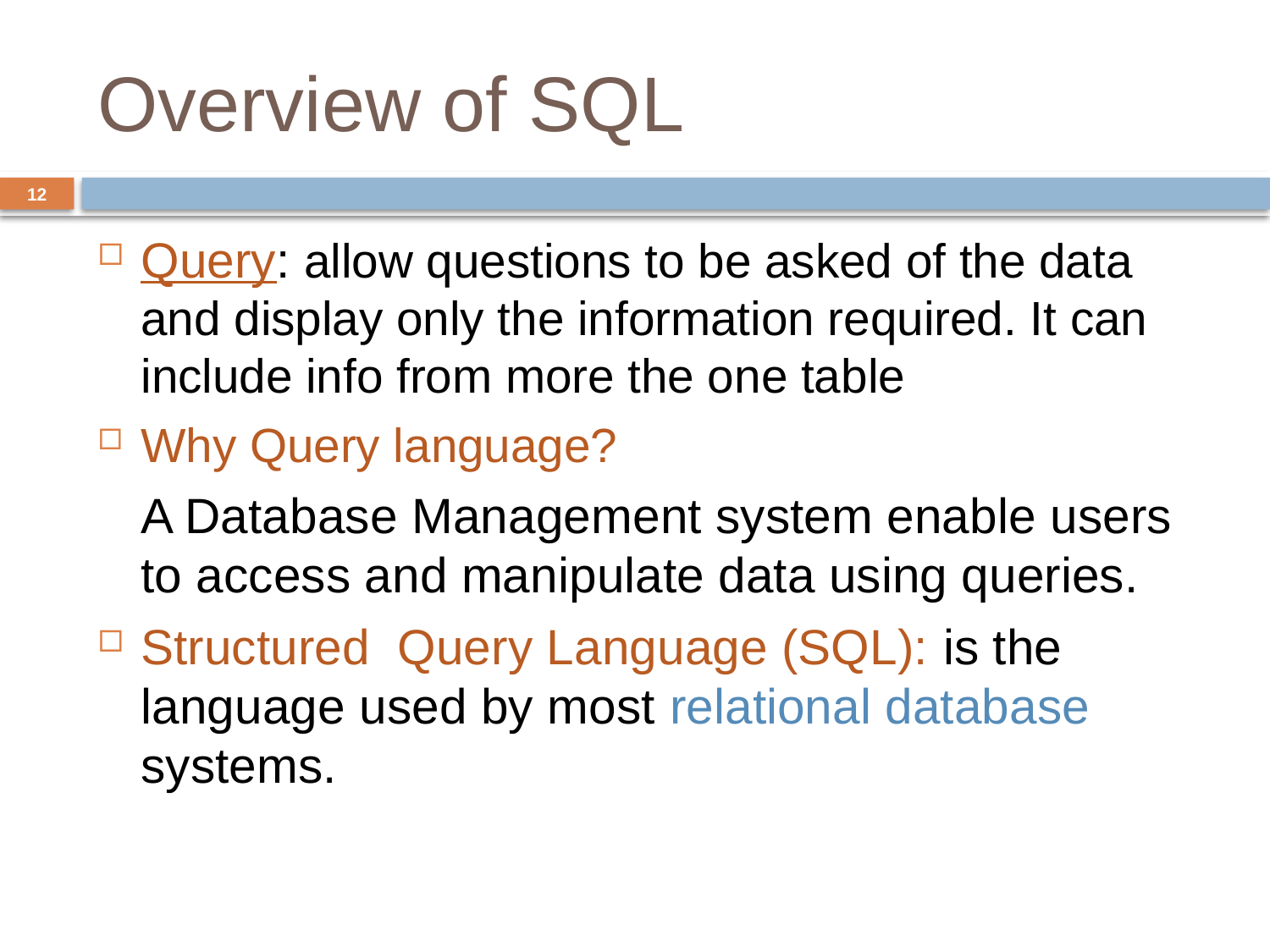

# Overview of SQL
12
Query: allow questions to be asked of the data and display only the information required. It can include info from more the one table
Why Query language?
	A Database Management system enable users to access and manipulate data using queries.
Structured  Query Language (SQL): is the language used by most relational database systems.